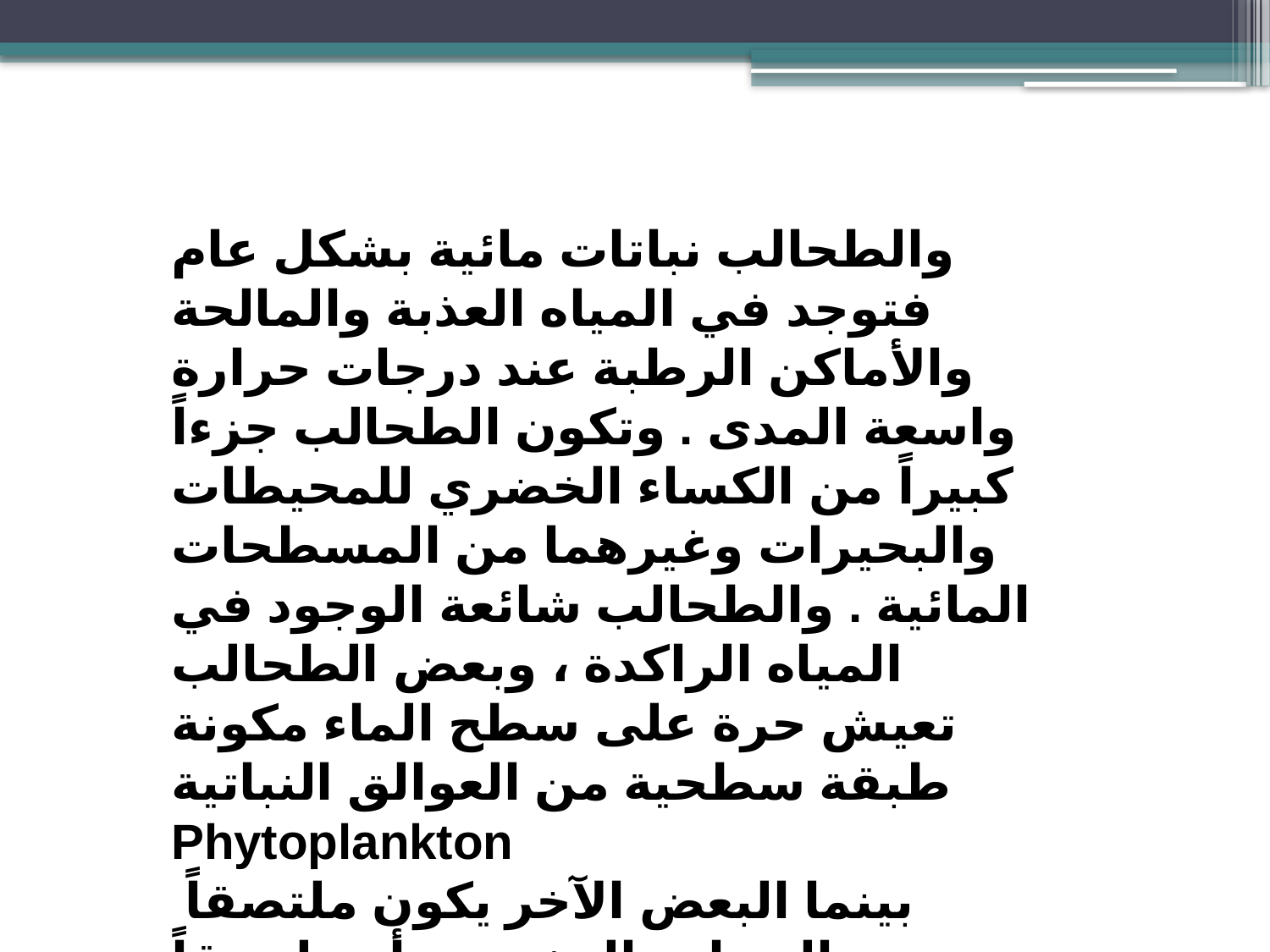

والطحالب نباتات مائية بشكل عام فتوجد في المياه العذبة والمالحة والأماكن الرطبة عند درجات حرارة واسعة المدى . وتكون الطحالب جزءاً كبيراً من الكساء الخضري للمحيطات والبحيرات وغيرهما من المسطحات المائية . والطحالب شائعة الوجود في المياه الراكدة ، وبعض الطحالب تعيش حرة على سطح الماء مكونة طبقة سطحية من العوالق النباتية Phytoplankton
 بينما البعض الآخر يكون ملتصقاً بالحجارة المغمورة أو ملتصقاً بالنباتات المائية.